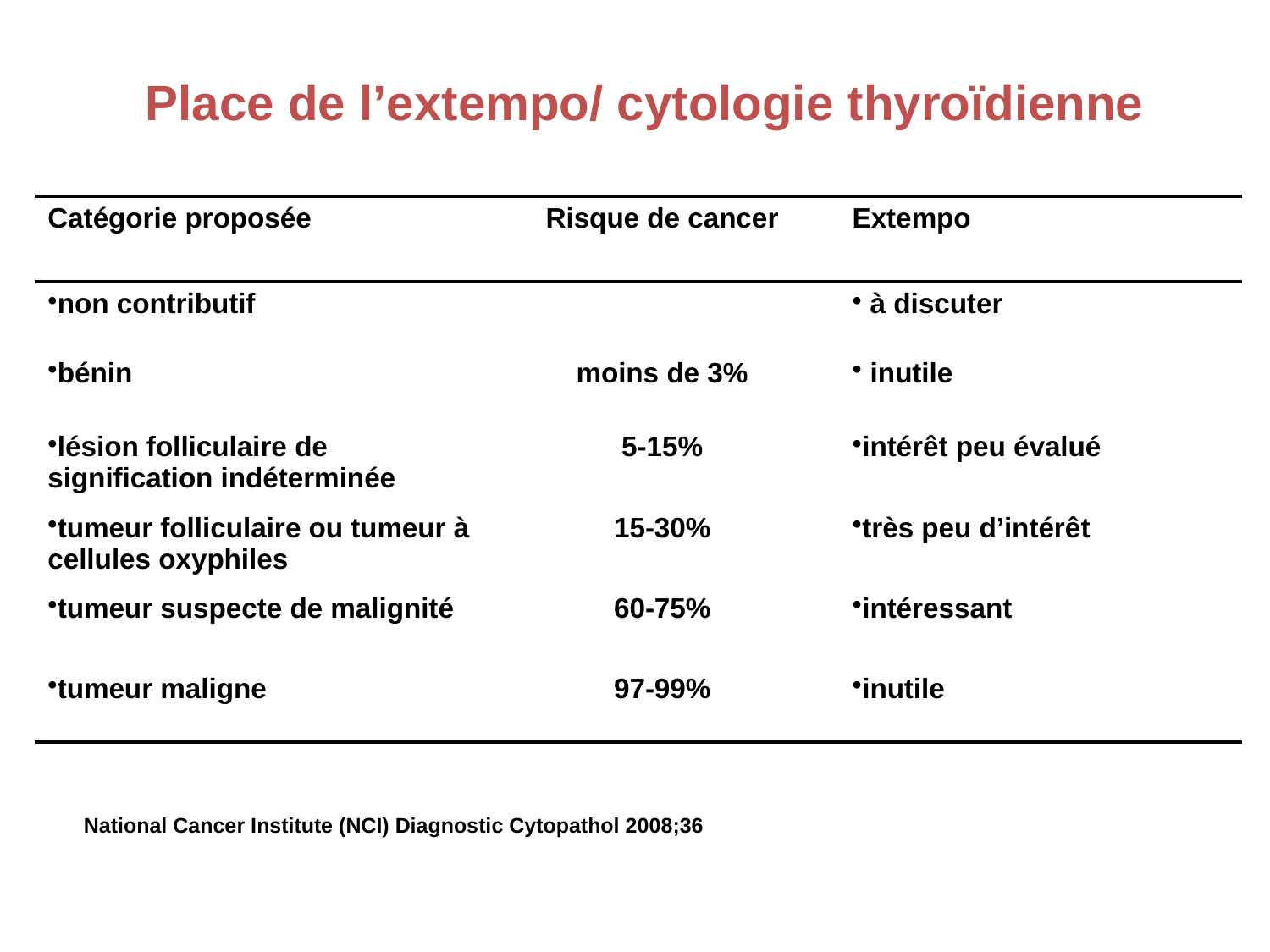

Place de l’extempo/ cytologie thyroïdienne
| Catégorie proposée | Risque de cancer | Extempo |
| --- | --- | --- |
| non contributif |  | à discuter |
| bénin | moins de 3% | inutile |
| lésion folliculaire de signification indéterminée | 5-15% | intérêt peu évalué |
| tumeur folliculaire ou tumeur à cellules oxyphiles | 15-30% | très peu d’intérêt |
| tumeur suspecte de malignité | 60-75% | intéressant |
| tumeur maligne | 97-99% | inutile |
National Cancer Institute (NCI) Diagnostic Cytopathol 2008;36